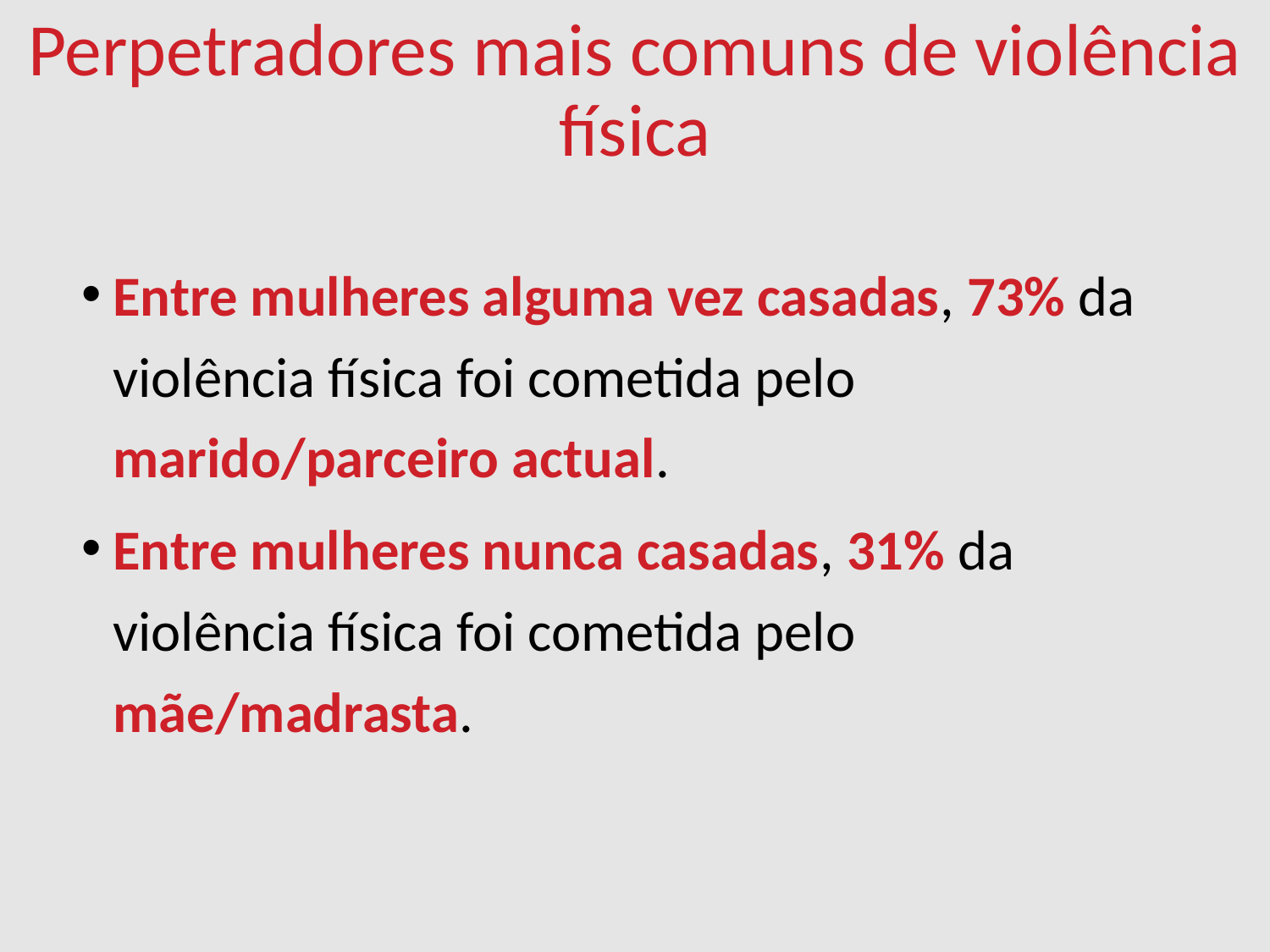

Perpetradores mais comuns de violência física
Entre mulheres alguma vez casadas, 73% da violência física foi cometida pelo marido/parceiro actual.
Entre mulheres nunca casadas, 31% da violência física foi cometida pelo mãe/madrasta.